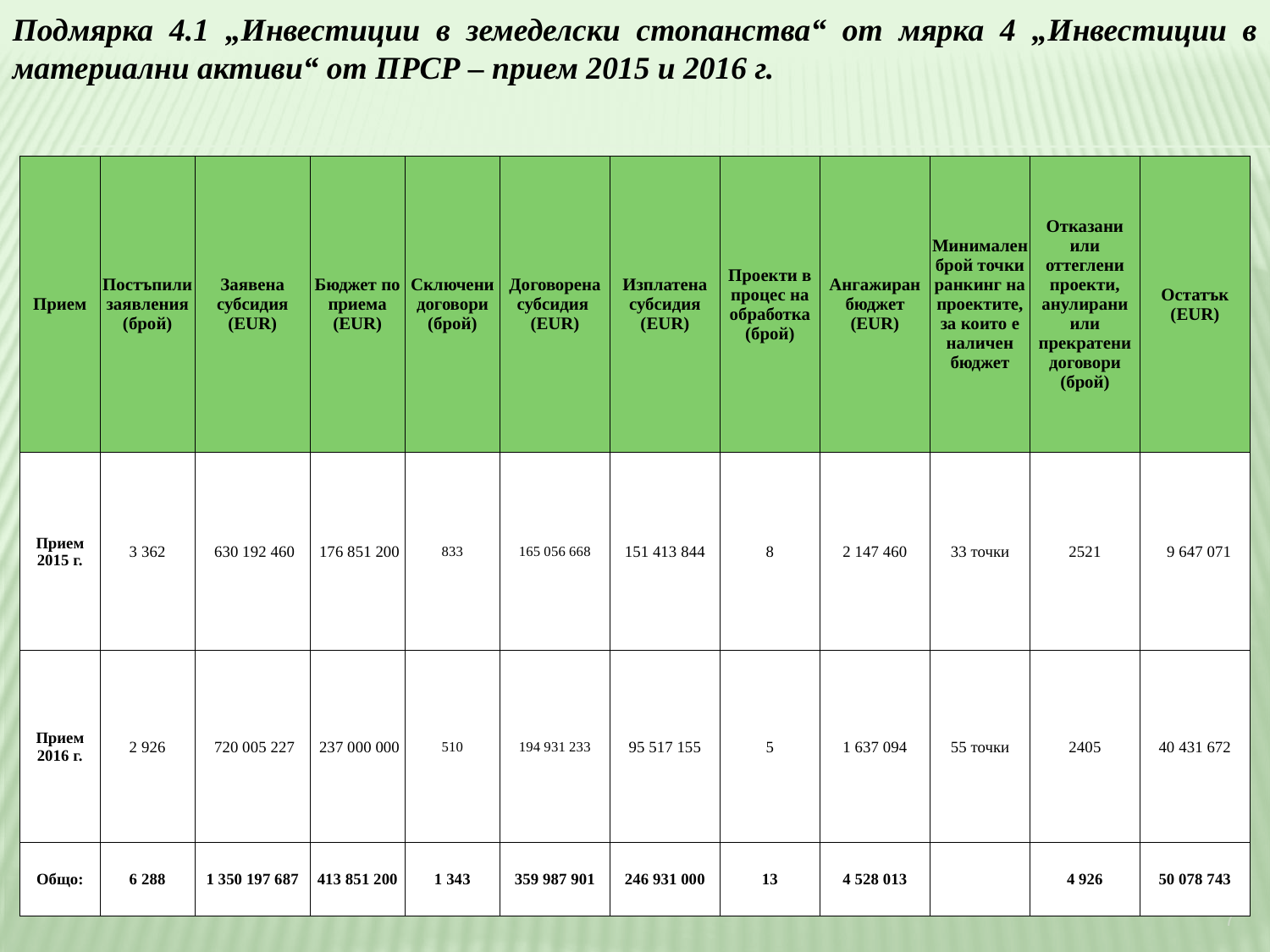

Подмярка 4.1 „Инвестиции в земеделски стопанства“ от мярка 4 „Инвестиции в материални активи“ от ПРСР – прием 2015 и 2016 г.
| Прием | Постъпили заявления (брой) | Заявена субсидия (EUR) | Бюджет по приема (EUR) | Сключени договори (брой) | Договорена субсидия (EUR) | Изплатена субсидия (EUR) | Проекти в процес на обработка (брой) | Ангажиран бюджет (EUR) | Минимален брой точки ранкинг на проектите, за които е наличен бюджет | Отказани или оттеглени проекти, анулирани или прекратени договори (брой) | Остатък (EUR) |
| --- | --- | --- | --- | --- | --- | --- | --- | --- | --- | --- | --- |
| Прием 2015 г. | 3 362 | 630 192 460 | 176 851 200 | 833 | 165 056 668 | 151 413 844 | 8 | 2 147 460 | 33 точки | 2521 | 9 647 071 |
| Прием 2016 г. | 2 926 | 720 005 227 | 237 000 000 | 510 | 194 931 233 | 95 517 155 | 5 | 1 637 094 | 55 точки | 2405 | 40 431 672 |
| Общо: | 6 288 | 1 350 197 687 | 413 851 200 | 1 343 | 359 987 901 | 246 931 000 | 13 | 4 528 013 |  | 4 926 | 50 078 743 |
7